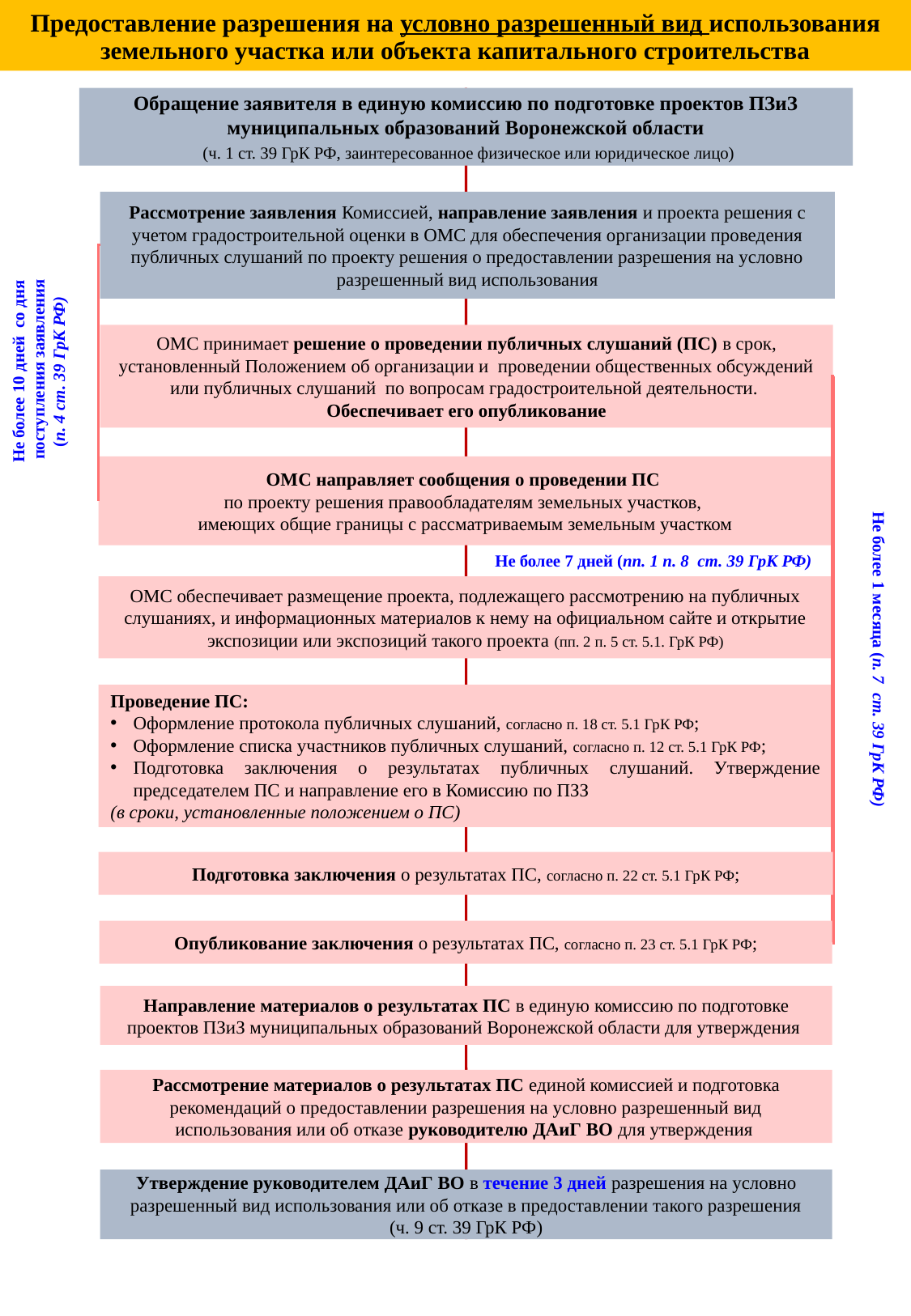

# Предоставление разрешения на условно разрешенный вид использования земельного участка или объекта капитального строительства
Обращение заявителя в единую комиссию по подготовке проектов ПЗиЗ муниципальных образований Воронежской области
 (ч. 1 ст. 39 ГрК РФ, заинтересованное физическое или юридическое лицо)
Рассмотрение заявления Комиссией, направление заявления и проекта решения с учетом градостроительной оценки в ОМС для обеспечения организации проведения публичных слушаний по проекту решения о предоставлении разрешения на условно разрешенный вид использования
ОМС принимает решение о проведении публичных слушаний (ПС) в срок, установленный Положением об организации и  проведении общественных обсуждений или публичных слушаний  по вопросам градостроительной деятельности.
Обеспечивает его опубликование
Не более 10 дней  со дня
 поступления заявления
(п. 4 ст. 39 ГрК РФ)
ОМС направляет сообщения о проведении ПС
по проекту решения правообладателям земельных участков,
имеющих общие границы с рассматриваемым земельным участком
Не более 7 дней (пп. 1 п. 8  ст. 39 ГрК РФ)
ОМС обеспечивает размещение проекта, подлежащего рассмотрению на публичных слушаниях, и информационных материалов к нему на официальном сайте и открытие экспозиции или экспозиций такого проекта (пп. 2 п. 5 ст. 5.1. ГрК РФ)
Не более 1 месяца (п. 7  ст. 39 ГрК РФ)
Проведение ПС:
Оформление протокола публичных слушаний, согласно п. 18 ст. 5.1 ГрК РФ;
Оформление списка участников публичных слушаний, согласно п. 12 ст. 5.1 ГрК РФ;
Подготовка заключения о результатах публичных слушаний. Утверждение председателем ПС и направление его в Комиссию по ПЗЗ
(в сроки, установленные положением о ПС)
Подготовка заключения о результатах ПС, согласно п. 22 ст. 5.1 ГрК РФ;
Опубликование заключения о результатах ПС, согласно п. 23 ст. 5.1 ГрК РФ;
Направление материалов о результатах ПС в единую комиссию по подготовке проектов ПЗиЗ муниципальных образований Воронежской области для утверждения
Рассмотрение материалов о результатах ПС единой комиссией и подготовка рекомендаций о предоставлении разрешения на условно разрешенный вид использования или об отказе руководителю ДАиГ ВО для утверждения
Утверждение руководителем ДАиГ ВО в течение 3 дней разрешения на условно разрешенный вид использования или об отказе в предоставлении такого разрешения
(ч. 9 ст. 39 ГрК РФ)